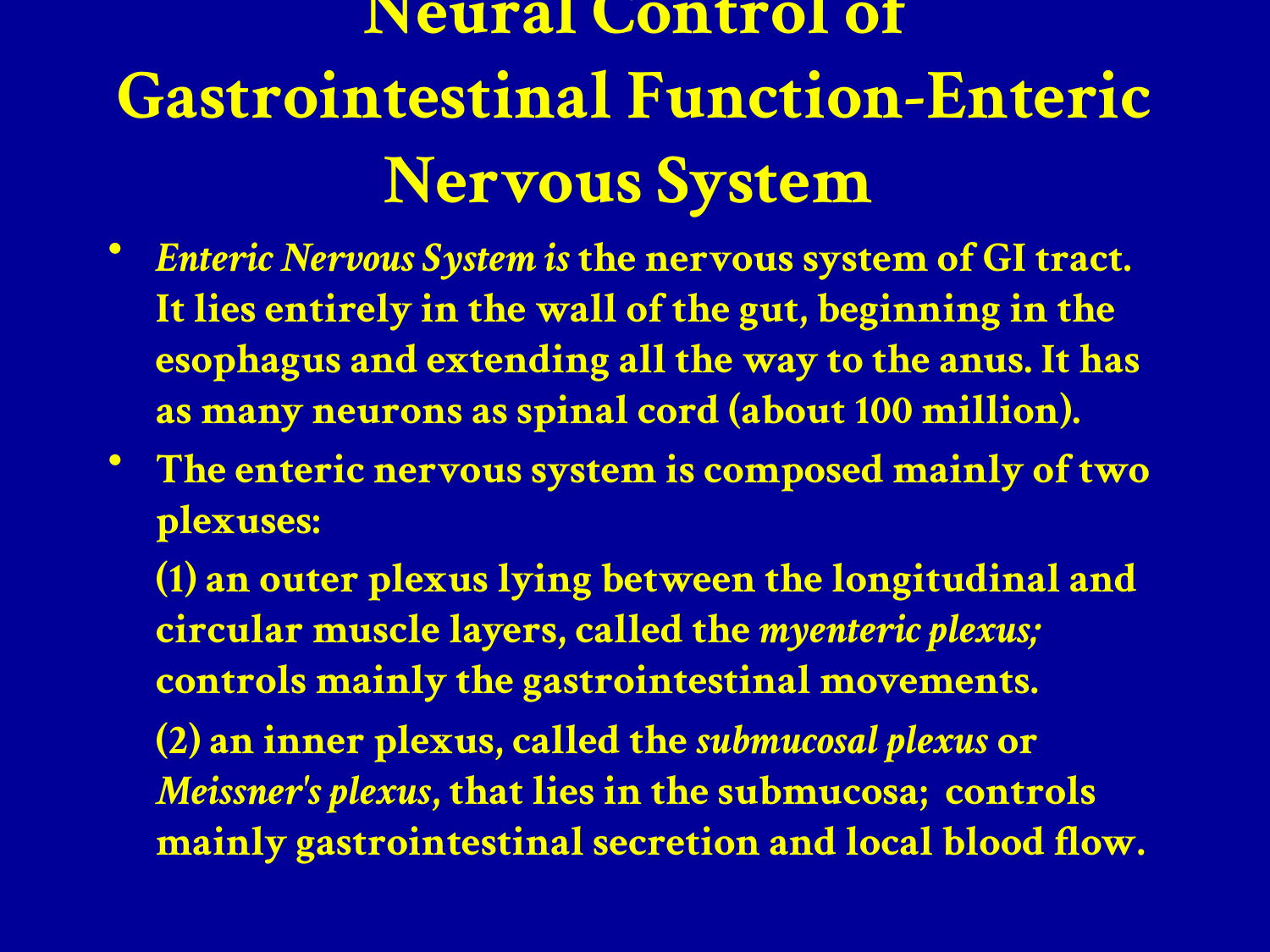

# Neural Control of Gastrointestinal Function-Enteric Nervous System
Enteric Nervous System is the nervous system of GI tract. It lies entirely in the wall of the gut, beginning in the esophagus and extending all the way to the anus. It has as many neurons as spinal cord (about 100 million).
The enteric nervous system is composed mainly of two plexuses:
	(1) an outer plexus lying between the longitudinal and circular muscle layers, called the myenteric plexus; controls mainly the gastrointestinal movements.
	(2) an inner plexus, called the submucosal plexus or Meissner's plexus, that lies in the submucosa;  controls mainly gastrointestinal secretion and local blood flow.